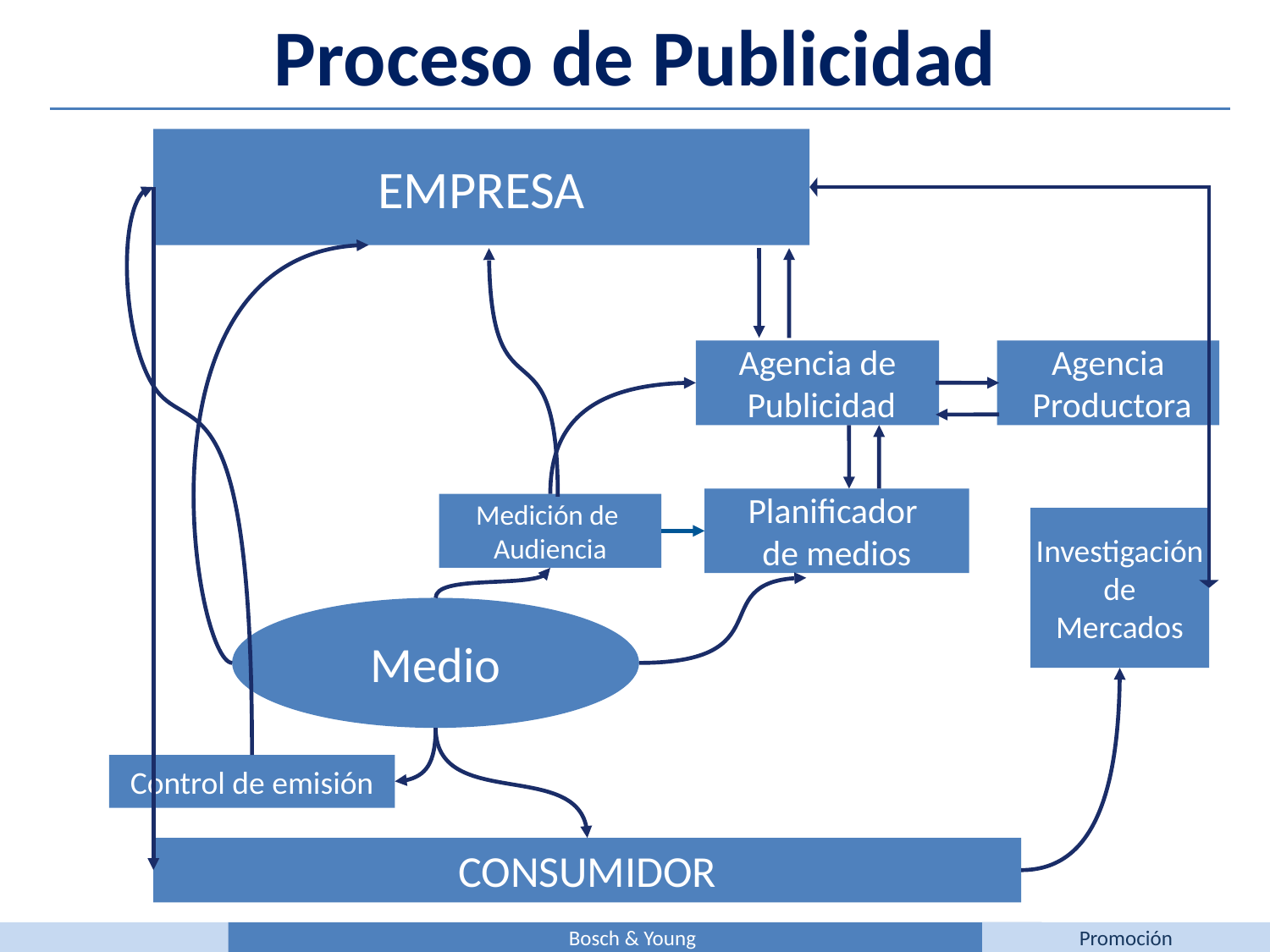

Proceso de Publicidad
EMPRESA

Agencia de
 Publicidad
Agencia
 Productora

Planificador
de medios
Medición de
Audiencia

Investigación
de
Mercados

Medio
Control de emisión
CONSUMIDOR

Bosch & Young
Promoción